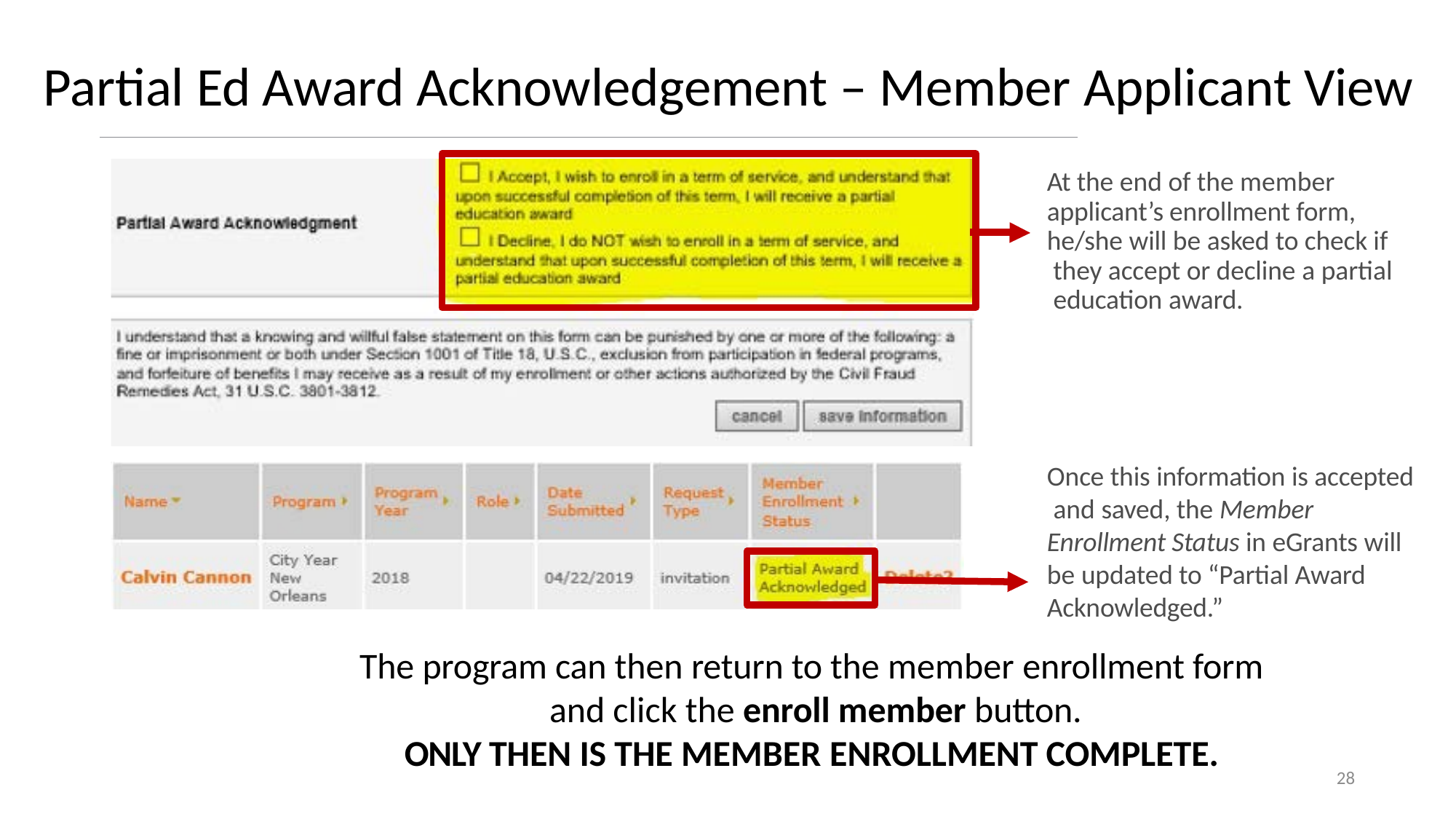

# Partial Ed Award Acknowledgement – Member Applicant View

At the end of the member  applicant’s enrollment form,  he/she will be asked to check if  they accept or decline a partial  education award.

Once this information is accepted  and saved, the Member  Enrollment Status in eGrants will  be updated to “Partial Award  Acknowledged.”
The program can then return to the member enrollment form  and click the enroll member button.
ONLY THEN IS THE MEMBER ENROLLMENT COMPLETE.

28